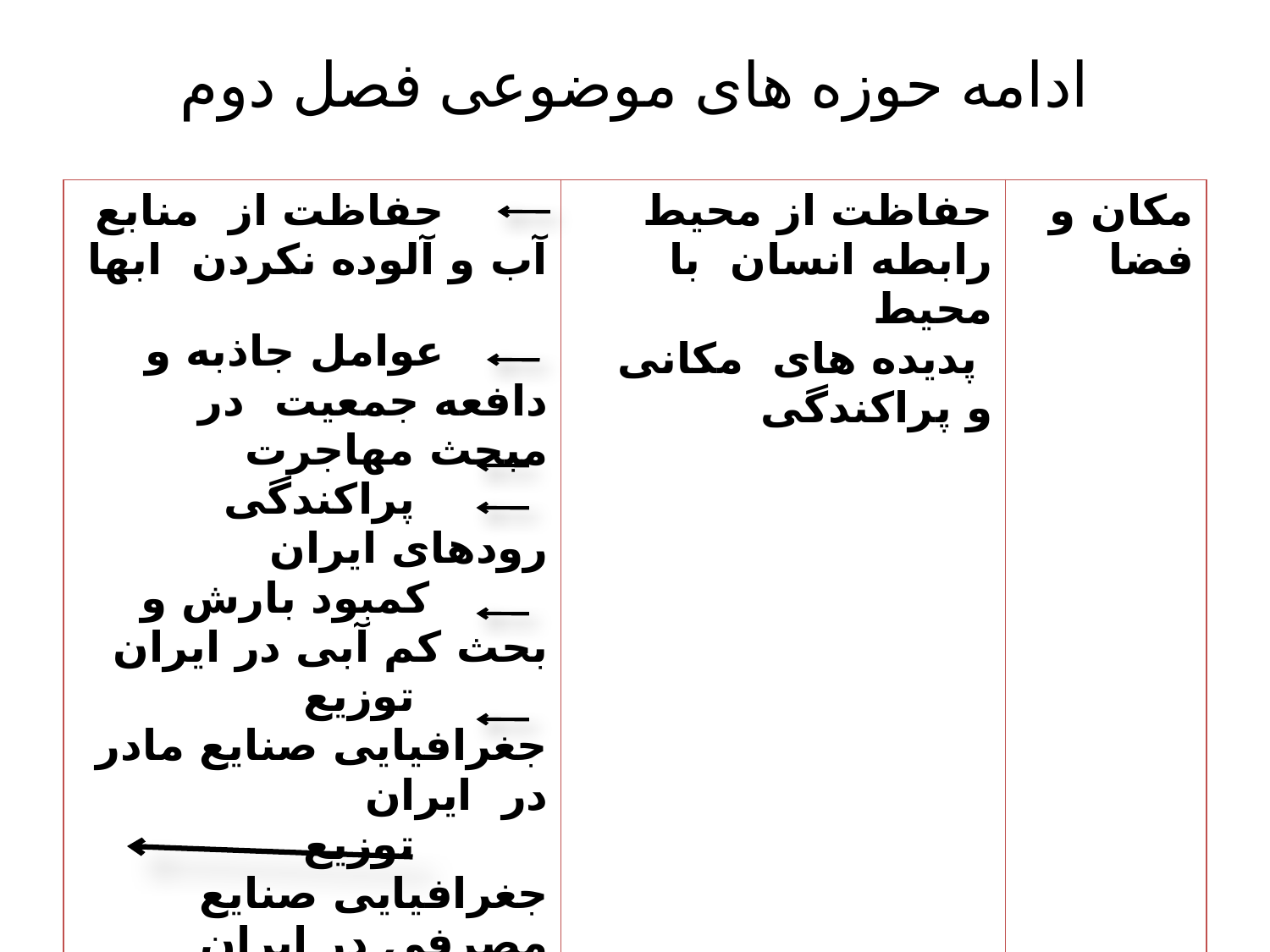

# ادامه حوزه های موضوعی فصل دوم
| حفاظت از منابع آب و آلوده نکردن ابها عوامل جاذبه و دافعه جمعیت در مبحث مهاجرت پراکندگی رودهای ایران کمبود بارش و بحث کم آبی در ایران توزیع جغرافیایی صنایع مادر در ایران توزیع جغرافیایی صنایع مصرفی در ایران ادامه فصل دوم | حفاظت از محیط رابطه انسان با محیط پدیده های مکانی و پراکندگی | مکان و فضا |
| --- | --- | --- |